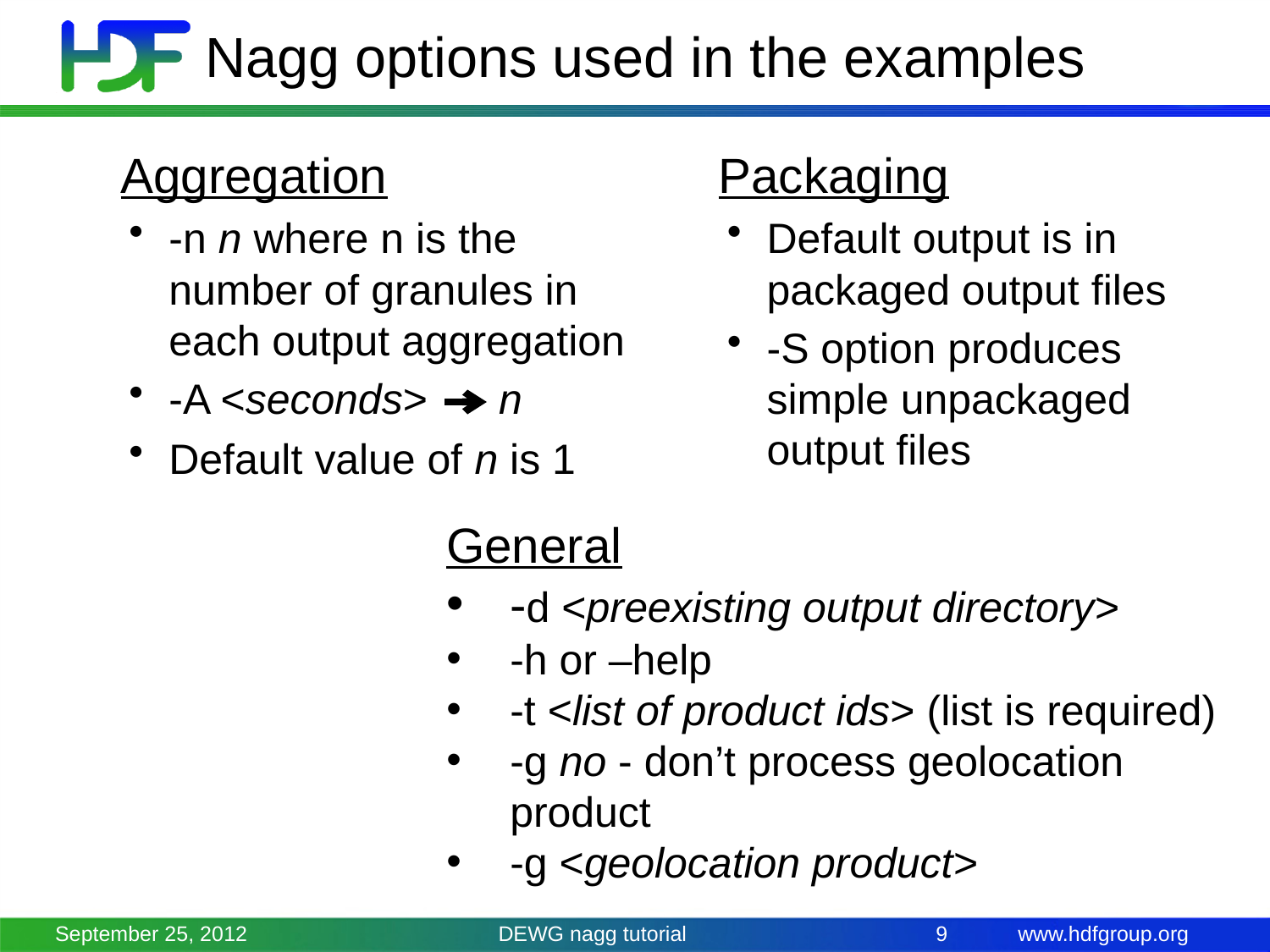

# Nagg options used in the examples
    Aggregation
-n n where n is the number of granules in each output aggregation
-A <seconds>      n
Default value of n is 1

    Packaging
Default output is in packaged output files
-S option produces simple unpackaged output files

General
-d <preexisting output directory>
-h or –help
-t <list of product ids> (list is required)
-g no - don’t process geolocation product
-g <geolocation product>
September 25, 2012
DEWG nagg tutorial
9